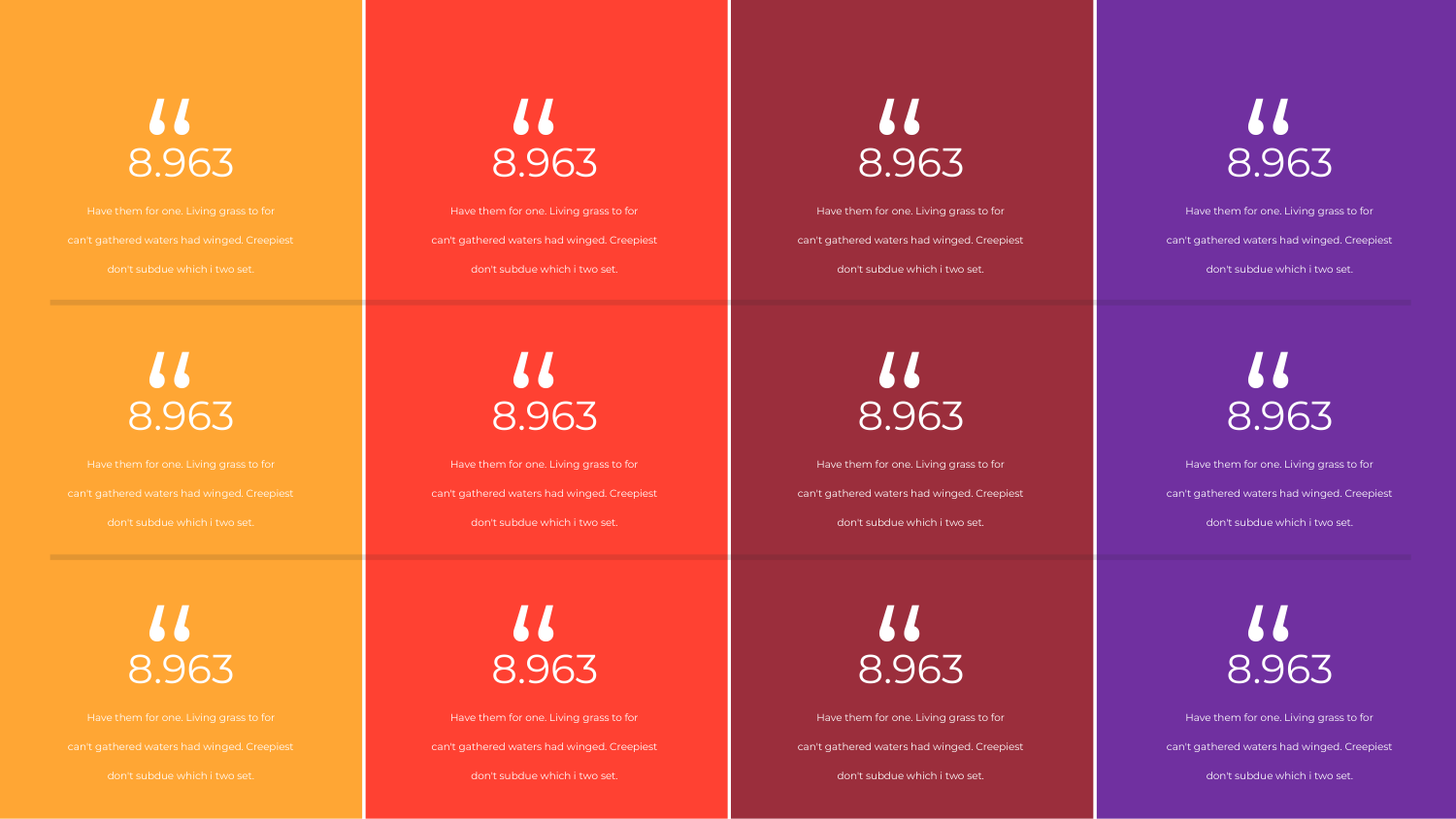

“
8.963
Have them for one. Living grass to for
can't gathered waters had winged. Creepiest don't subdue which i two set.
“
8.963
Have them for one. Living grass to for
can't gathered waters had winged. Creepiest don't subdue which i two set.
“
8.963
Have them for one. Living grass to for
can't gathered waters had winged. Creepiest don't subdue which i two set.
“
8.963
Have them for one. Living grass to for
can't gathered waters had winged. Creepiest don't subdue which i two set.
“
8.963
Have them for one. Living grass to for
can't gathered waters had winged. Creepiest don't subdue which i two set.
“
8.963
Have them for one. Living grass to for
can't gathered waters had winged. Creepiest don't subdue which i two set.
“
8.963
Have them for one. Living grass to for
can't gathered waters had winged. Creepiest don't subdue which i two set.
“
8.963
Have them for one. Living grass to for
can't gathered waters had winged. Creepiest don't subdue which i two set.
“
8.963
Have them for one. Living grass to for
can't gathered waters had winged. Creepiest don't subdue which i two set.
“
8.963
Have them for one. Living grass to for
can't gathered waters had winged. Creepiest don't subdue which i two set.
“
8.963
Have them for one. Living grass to for
can't gathered waters had winged. Creepiest don't subdue which i two set.
“
8.963
Have them for one. Living grass to for
can't gathered waters had winged. Creepiest don't subdue which i two set.